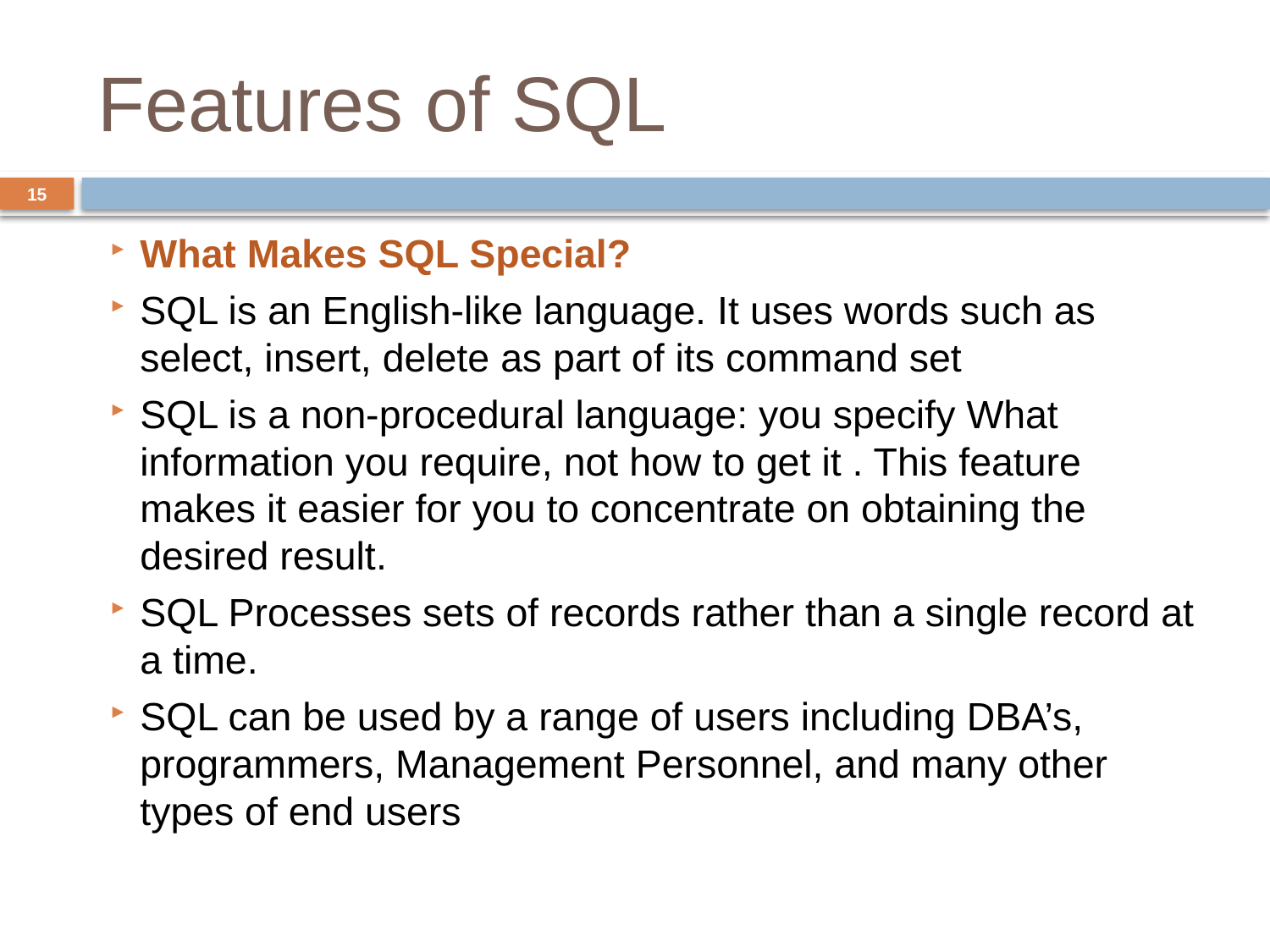

# Features of SQL
15
What Makes SQL Special?
SQL is an English-like language. It uses words such as select, insert, delete as part of its command set
SQL is a non-procedural language: you specify What information you require, not how to get it . This feature makes it easier for you to concentrate on obtaining the desired result.
SQL Processes sets of records rather than a single record at a time.
SQL can be used by a range of users including DBA’s, programmers, Management Personnel, and many other types of end users